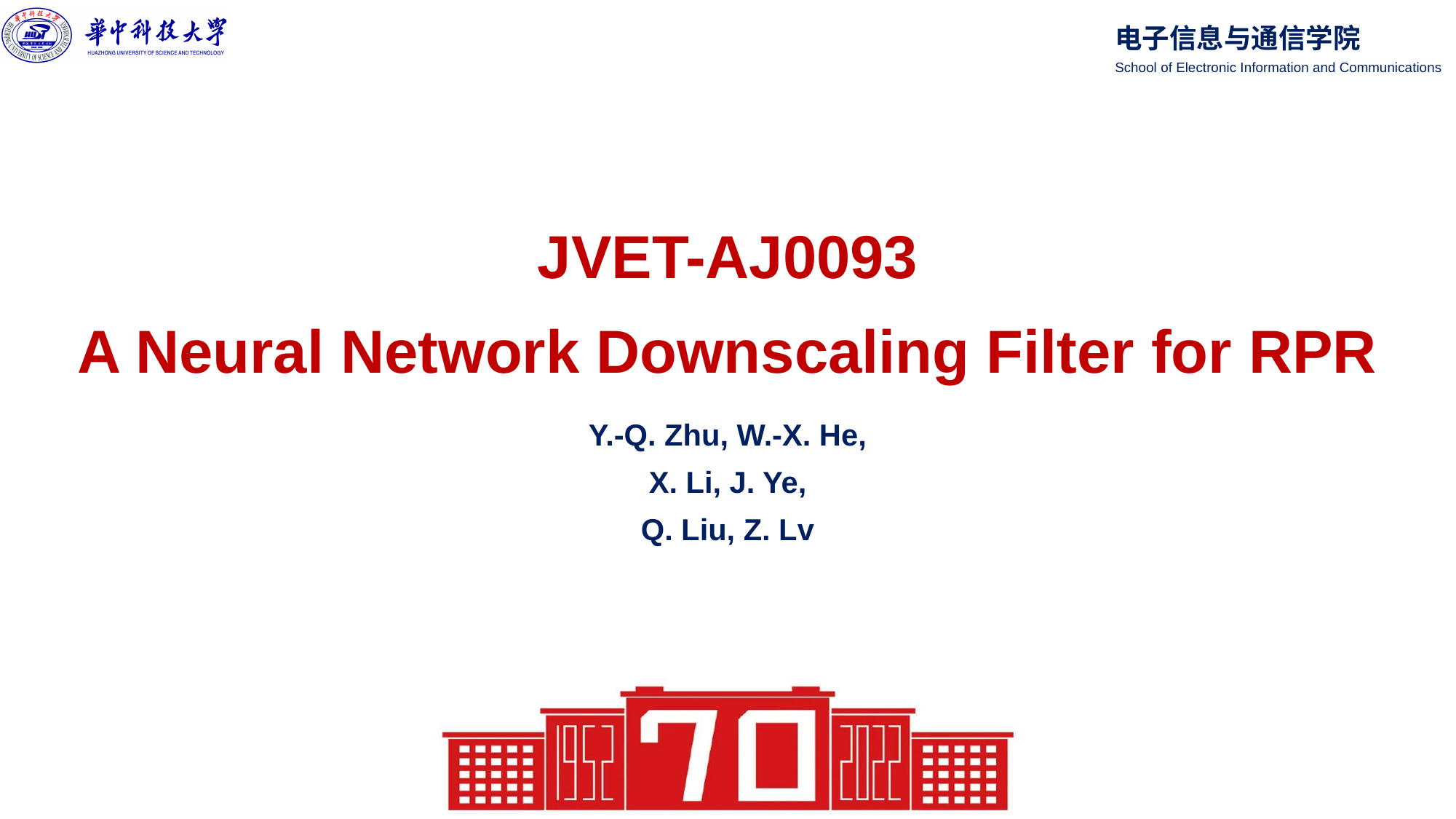

JVET-AJ0093
A Neural Network Downscaling Filter for RPR
Y.-Q. Zhu, W.-X. He,
 X. Li, J. Ye,
Q. Liu, Z. Lv